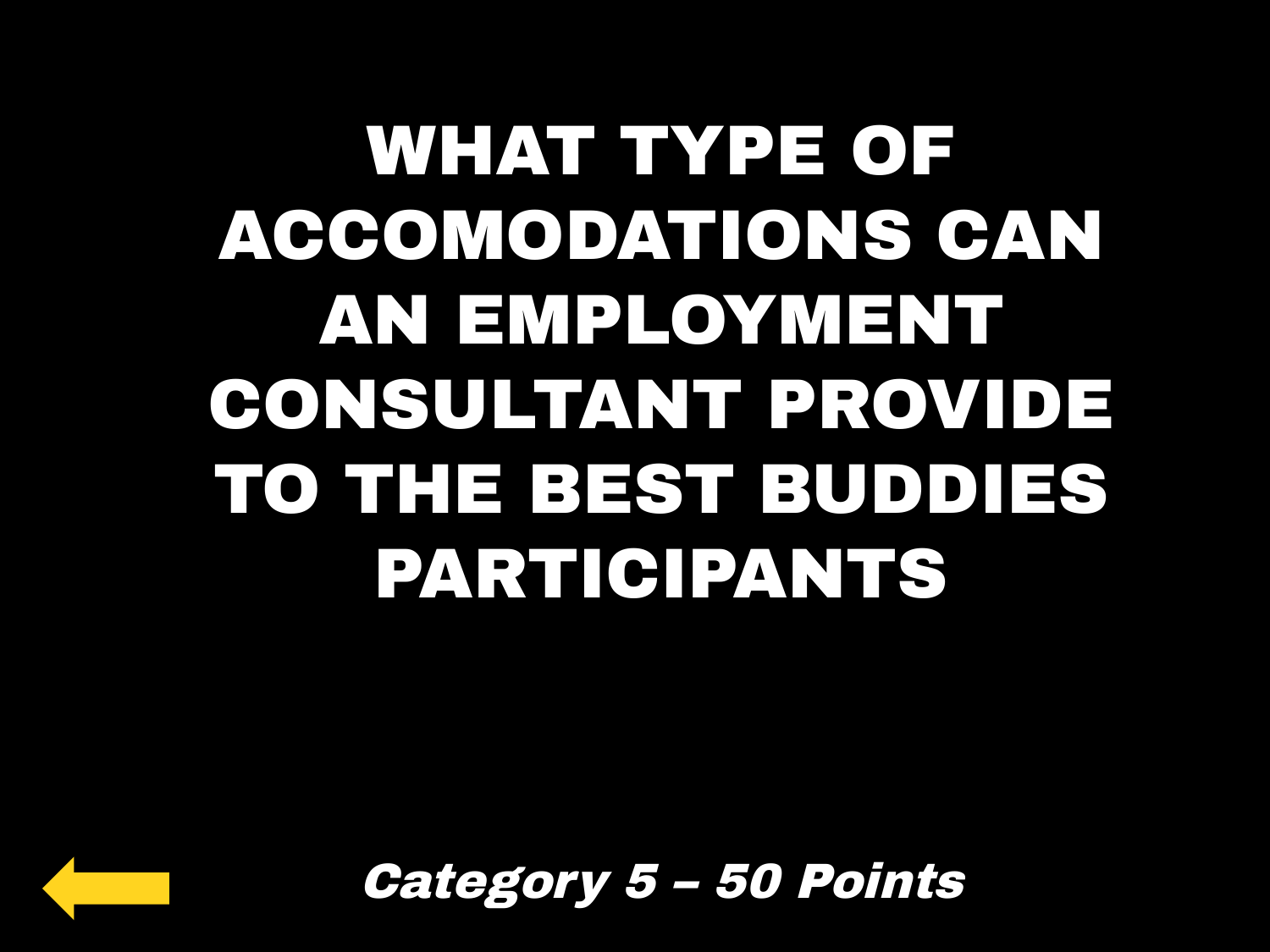

WHAT TYPE OF ACCOMODATIONS CAN AN EMPLOYMENT CONSULTANT PROVIDE TO THE BEST BUDDIES PARTICIPANTS

Category 5 – 50 Points